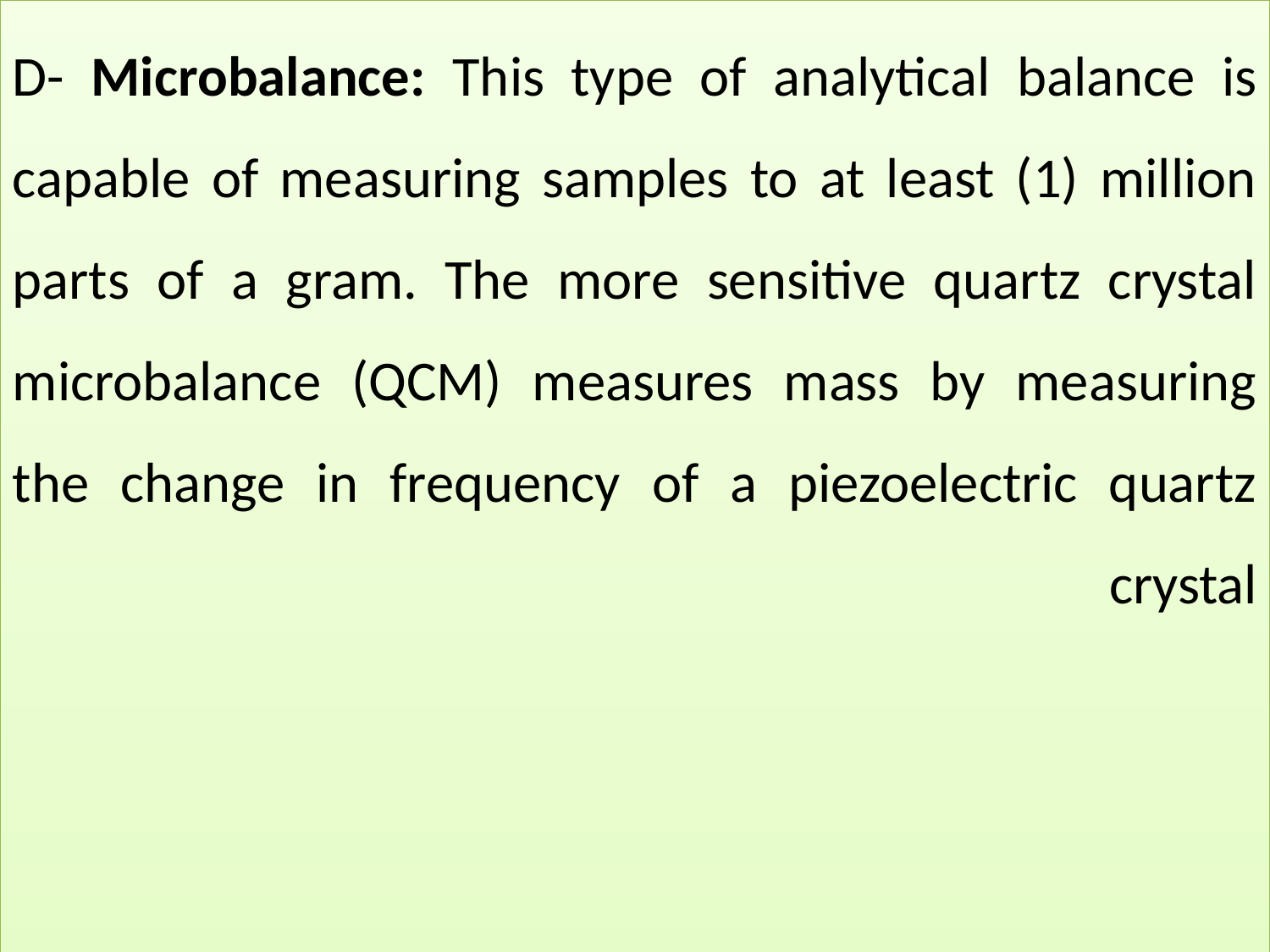

D- Microbalance: This type of analytical balance is capable of measuring samples to at least (1) million parts of a gram. The more sensitive quartz crystal microbalance (QCM) measures mass by measuring the change in frequency of a piezoelectric quartz crystal